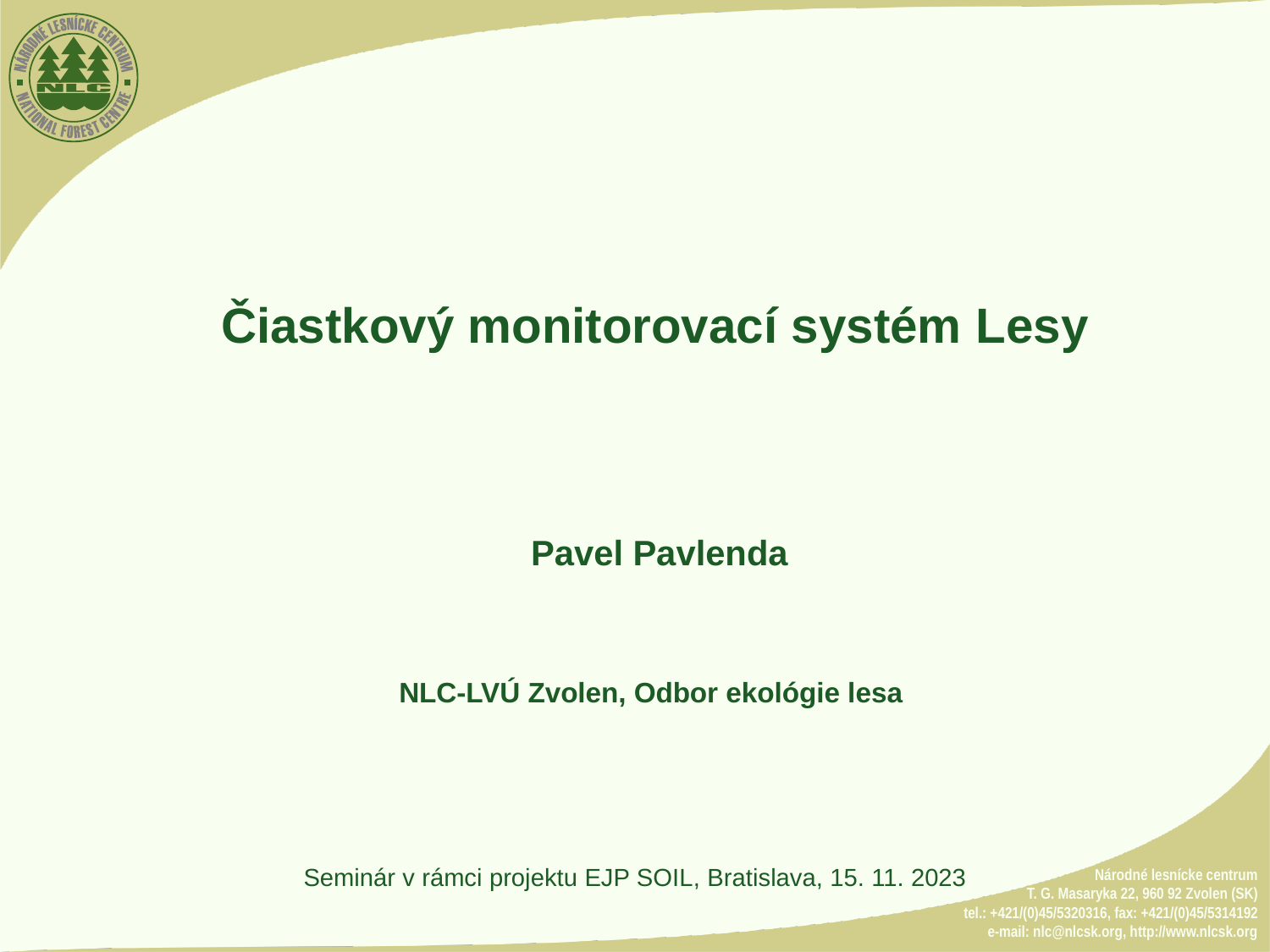

Čiastkový monitorovací systém Lesy

 Pavel Pavlenda

NLC-LVÚ Zvolen, Odbor ekológie lesa
Seminár v rámci projektu EJP SOIL, Bratislava, 15. 11. 2023